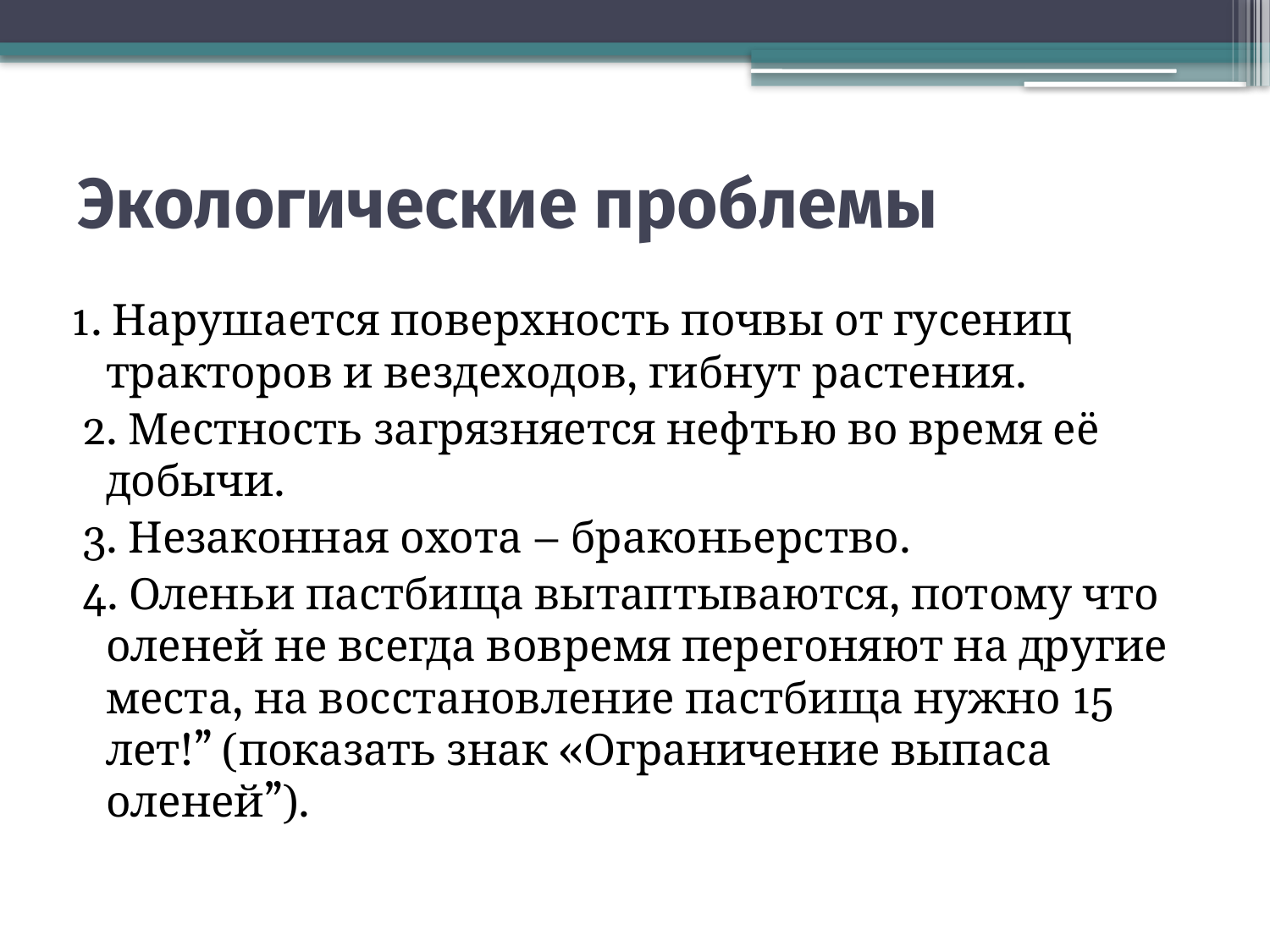

# Экологические проблемы
1. Нарушается поверхность почвы от гусениц тракторов и вездеходов, гибнут растения.
 2. Местность загрязняется нефтью во время её добычи.
 3. Незаконная охота – браконьерство.
 4. Оленьи пастбища вытаптываются, потому что оленей не всегда вовремя перегоняют на другие места, на восстановление пастбища нужно 15 лет!” (показать знак «Ограничение выпаса оленей”).